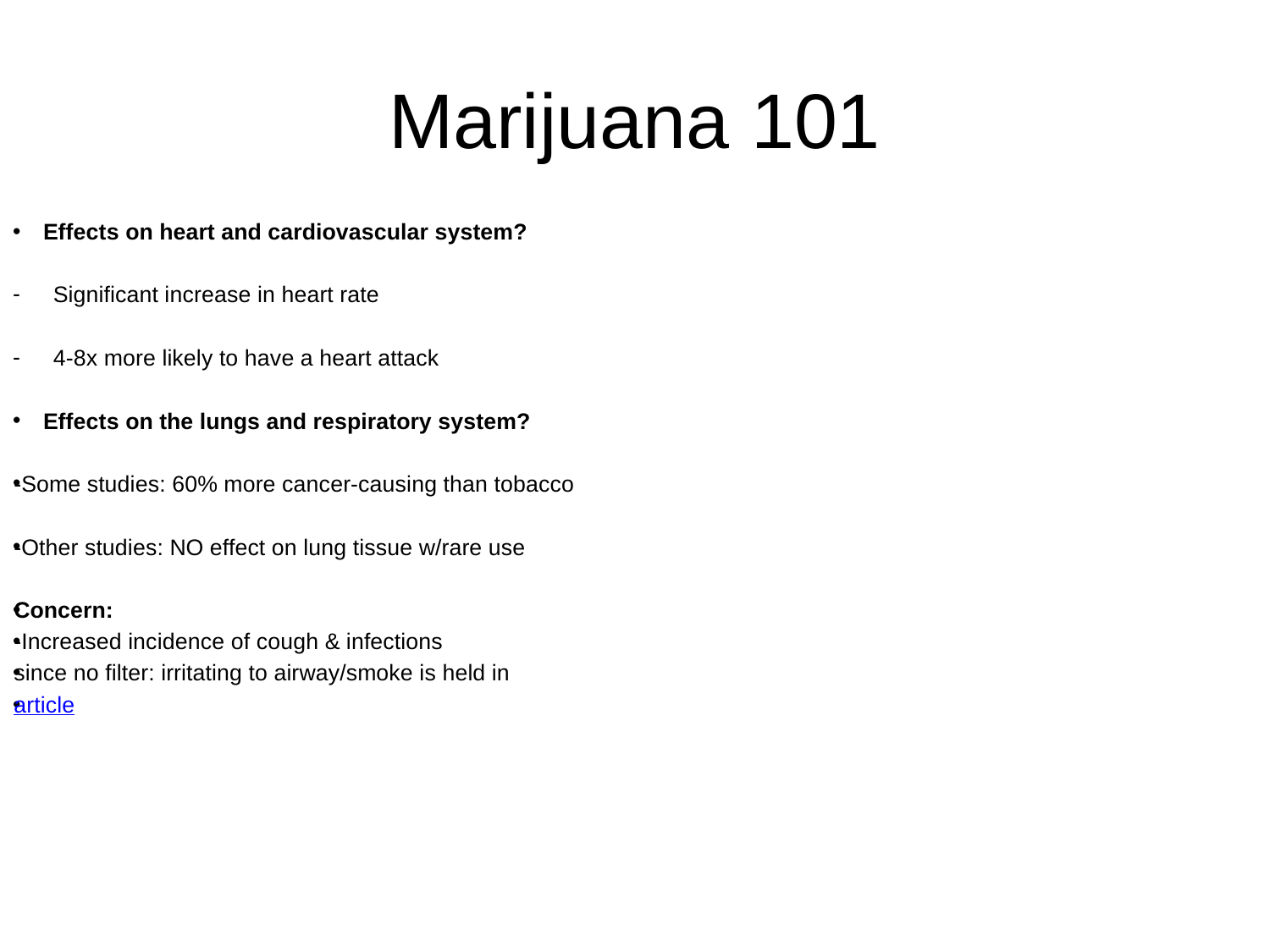

# Marijuana 101

Effects on heart and cardiovascular system?

Significant increase in heart rate

4-8x more likely to have a heart attack

Effects on the lungs and respiratory system?

-Some studies: 60% more cancer-causing than tobacco

-Other studies: NO effect on lung tissue w/rare use

Concern:
-Increased incidence of cough & infections
since no filter: irritating to airway/smoke is held in
article